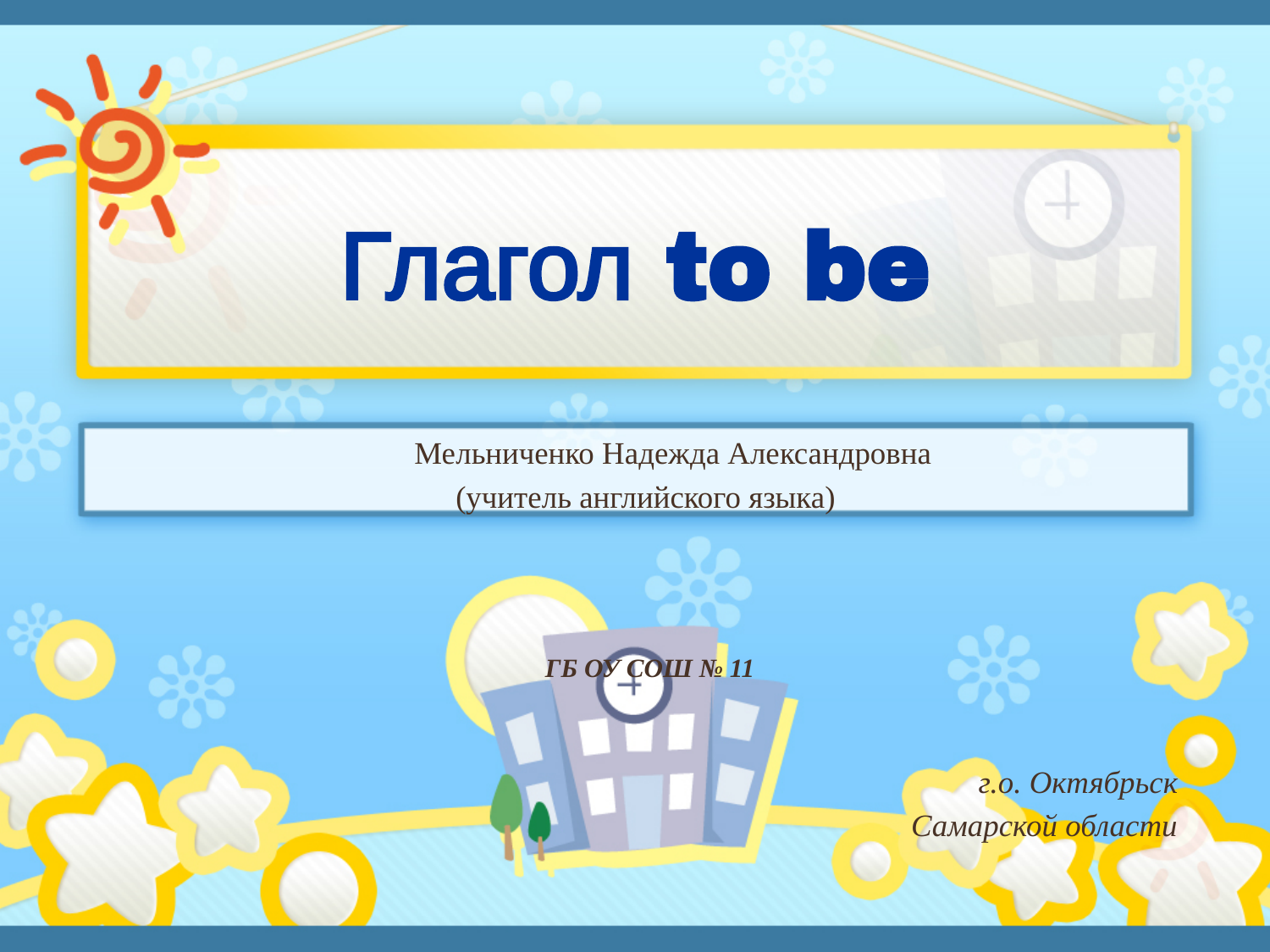

# Глагол to be

      Мельниченко Надежда Александровна
(учитель английского языка)

ГБ ОУ СОШ № 11

г.о. Октябрьск
Самарской области